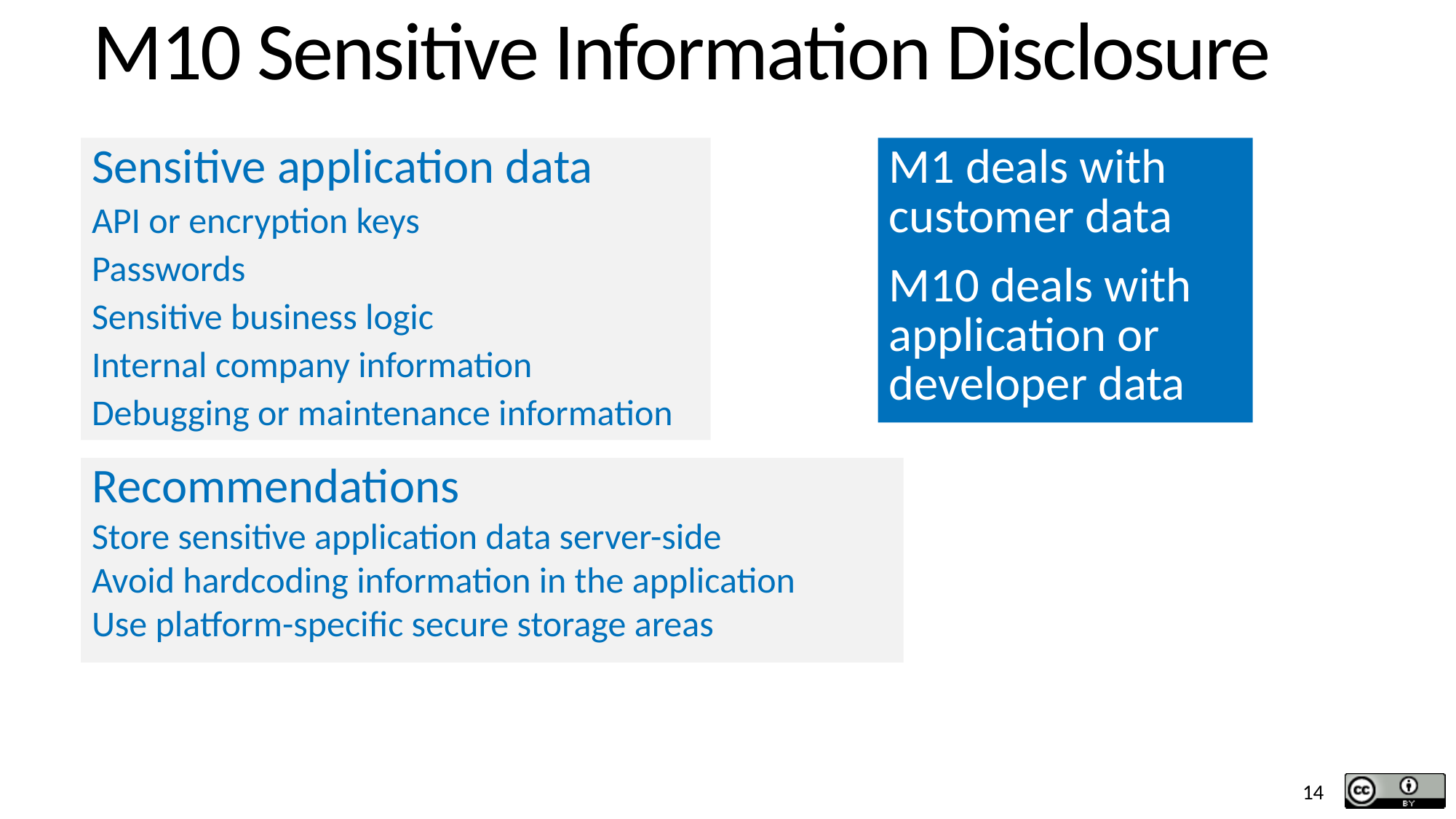

# M10 Sensitive Information Disclosure
Sensitive application data
API or encryption keys
Passwords
Sensitive business logic
Internal company information
Debugging or maintenance information
M1 deals with customer data
M10 deals with application or developer data
Recommendations
Store sensitive application data server-side
Avoid hardcoding information in the application
Use platform-specific secure storage areas